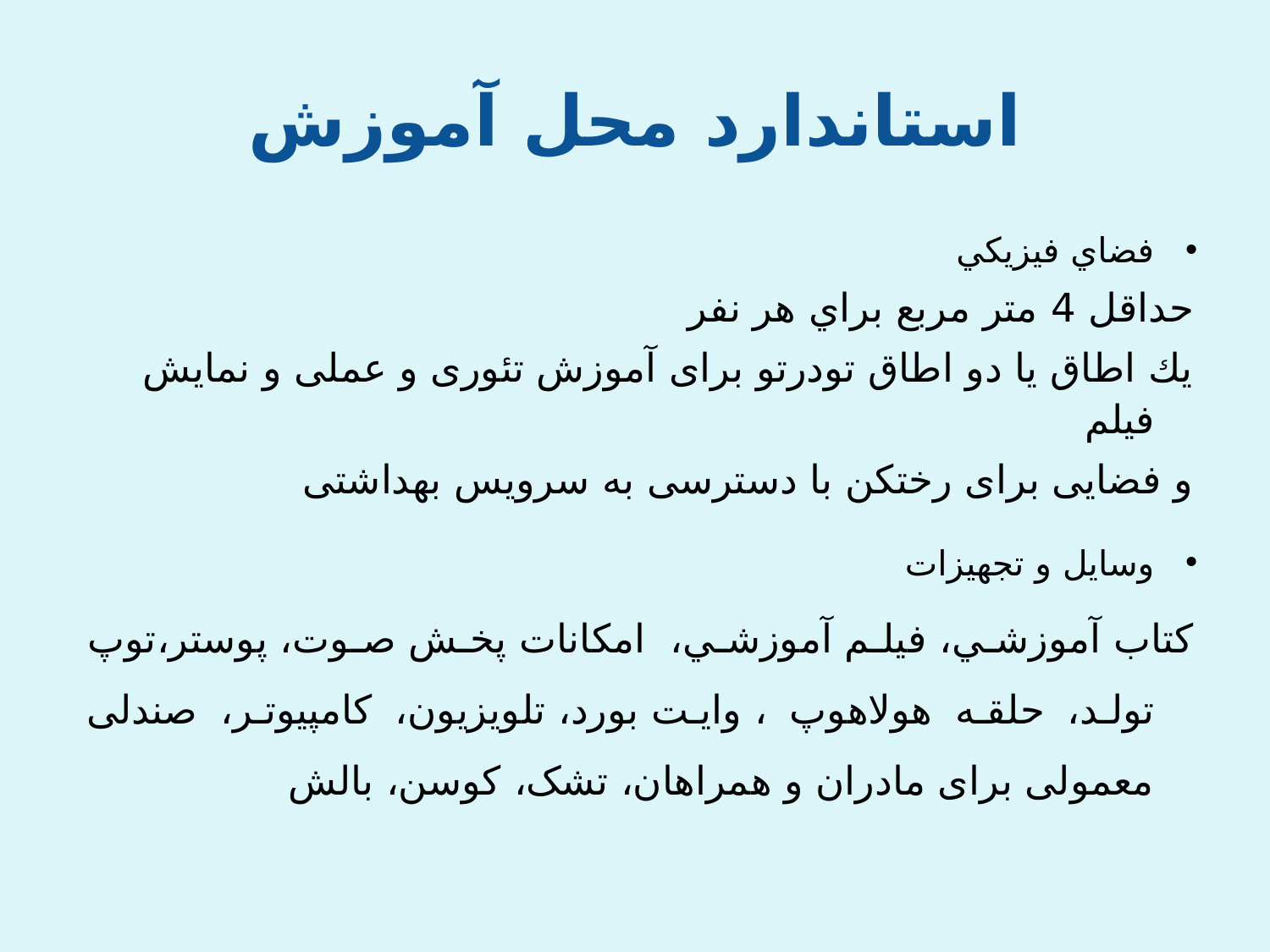

# استاندارد محل آموزش
فضاي فيزيكي
حداقل 4 متر مربع براي هر نفر
يك اطاق یا دو اطاق تودرتو برای آموزش تئوری و عملی و نمایش فیلم
و فضایی برای رختکن با دسترسی به سرویس بهداشتی

وسايل و تجهيزات
كتاب آموزشي، فيلم آموزشي، امکانات پخش صوت، پوستر،توپ تولد، حلقه هولاهوپ ، وايت بورد، تلویزیون، کامپیوتر، صندلی معمولی برای مادران و همراهان، تشک، کوسن، بالش